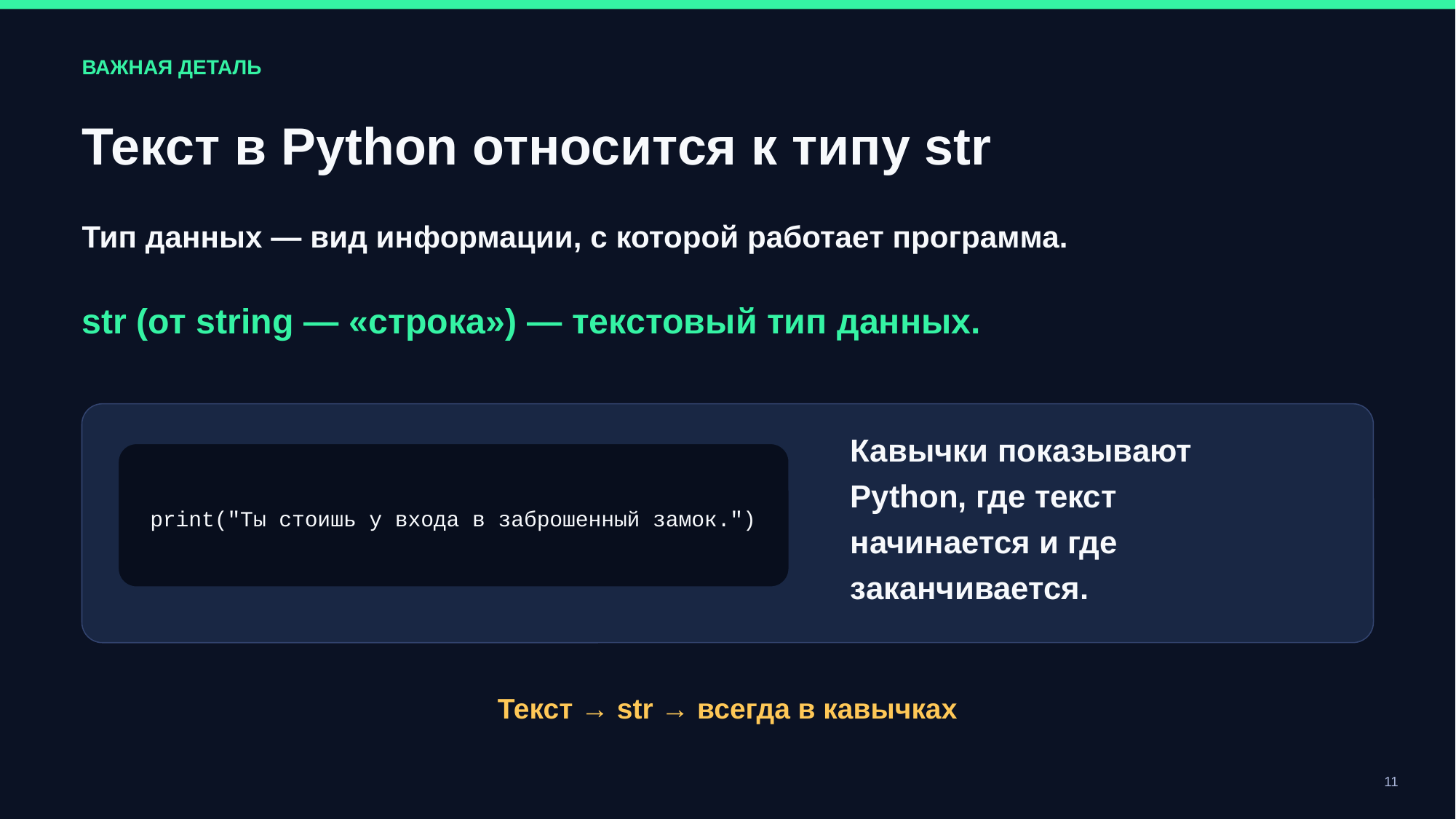

ВАЖНАЯ ДЕТАЛЬ
Текст в Python относится к типу str
Тип данных — вид информации, с которой работает программа.
str (от string — «строка») — текстовый тип данных.

Кавычки показывают Python, где текст начинается и где заканчивается.

print("Ты стоишь у входа в заброшенный замок.")
Текст → str → всегда в кавычках
11